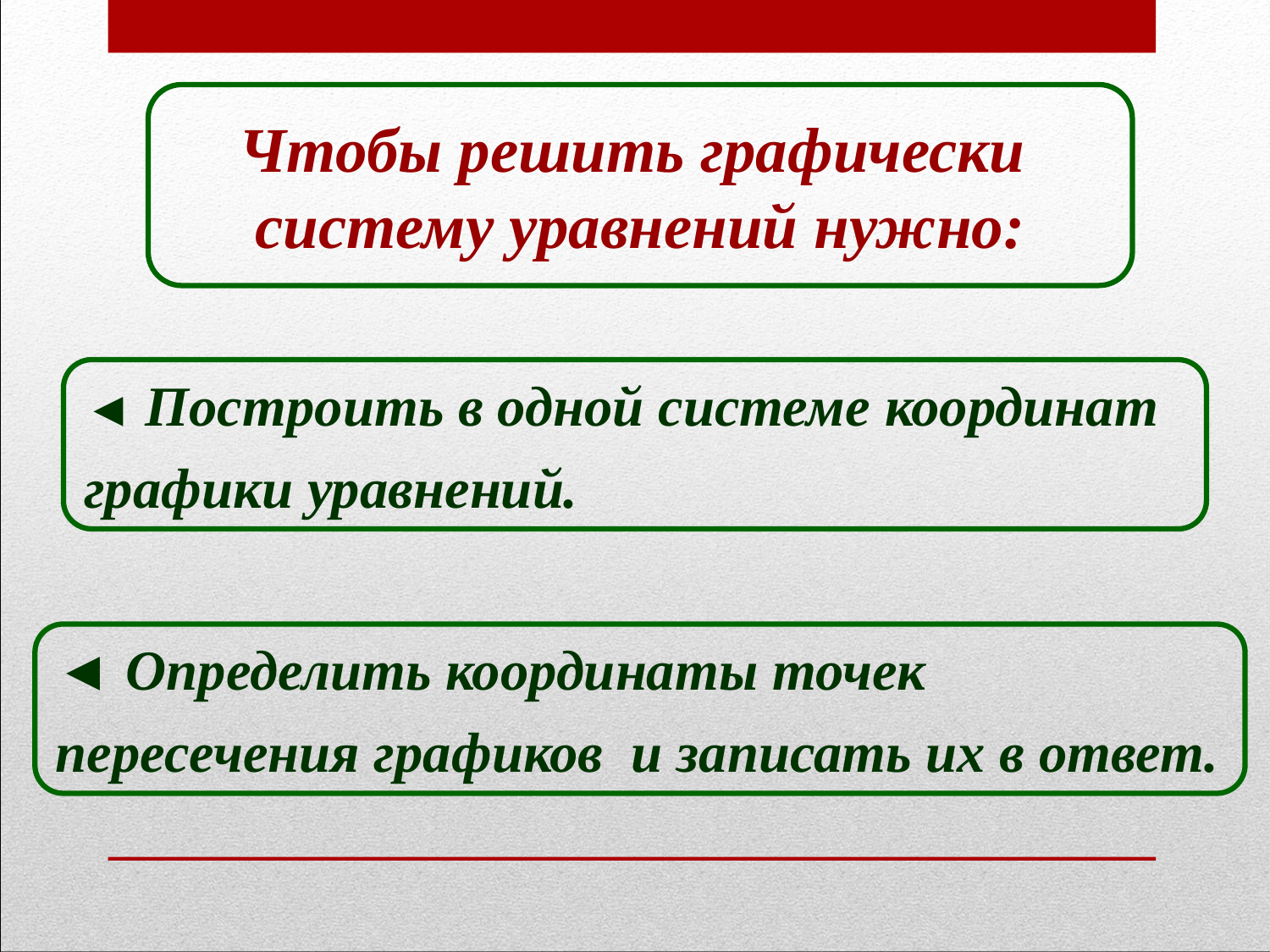

Чтобы решить графически
систему уравнений нужно:
◄ Построить в одной системе координат
графики уравнений.
◄ Определить координаты точек
пересечения графиков  и записать их в ответ.